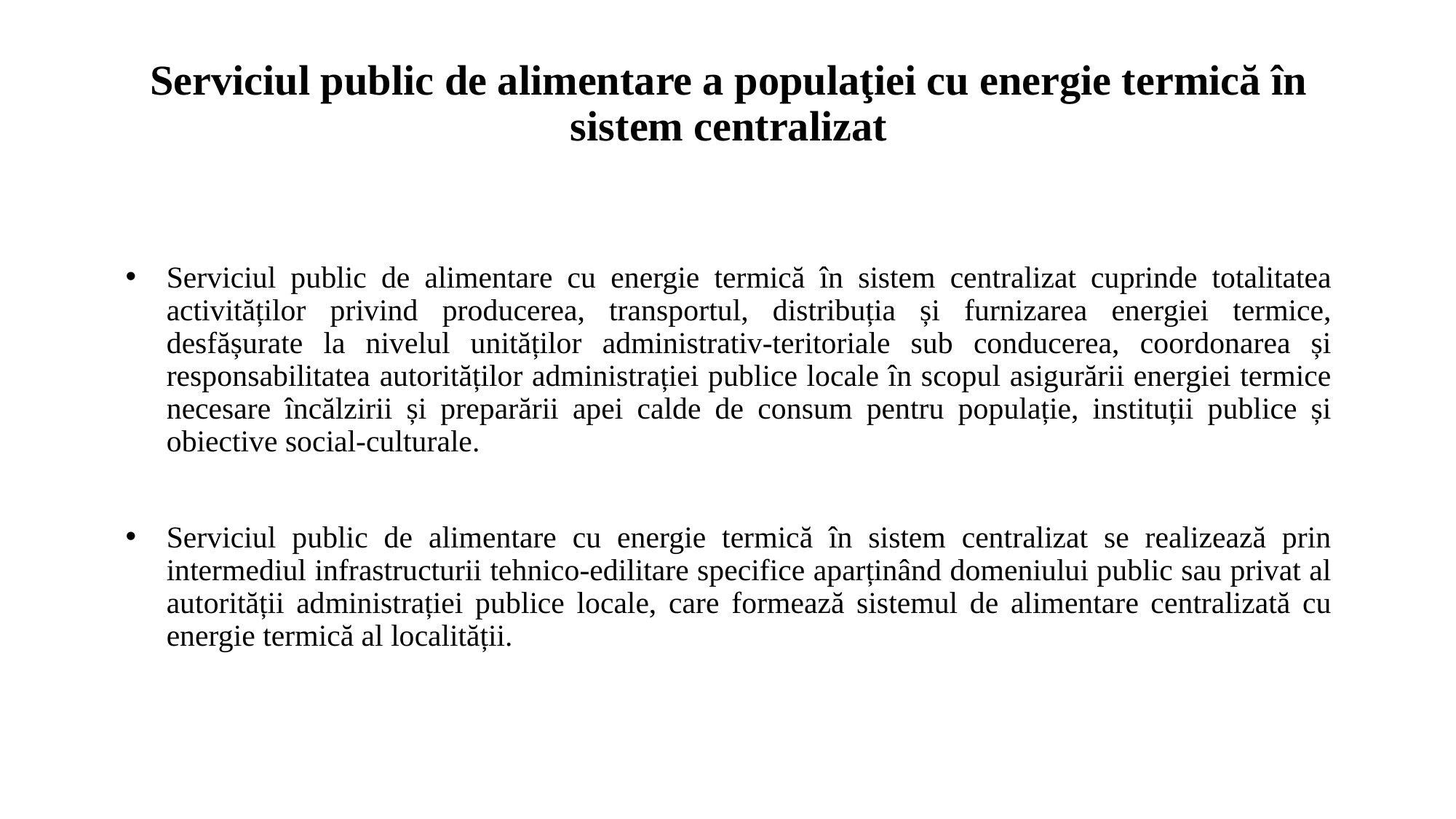

# Serviciul public de alimentare a populaţiei cu energie termică în sistem centralizat

Serviciul public de alimentare cu energie termică în sistem centralizat cuprinde totalitatea activităților privind producerea, transportul, distribuția și furnizarea energiei termice, desfășurate la nivelul unităților administrativ-teritoriale sub conducerea, coordonarea și responsabilitatea autorităților administrației publice locale în scopul asigurării energiei termice necesare încălzirii și preparării apei calde de consum pentru populație, instituții publice și obiective social-culturale.

Serviciul public de alimentare cu energie termică în sistem centralizat se realizează prin intermediul infrastructurii tehnico-edilitare specifice aparținând domeniului public sau privat al autorității administrației publice locale, care formează sistemul de alimentare centralizată cu energie termică al localității.